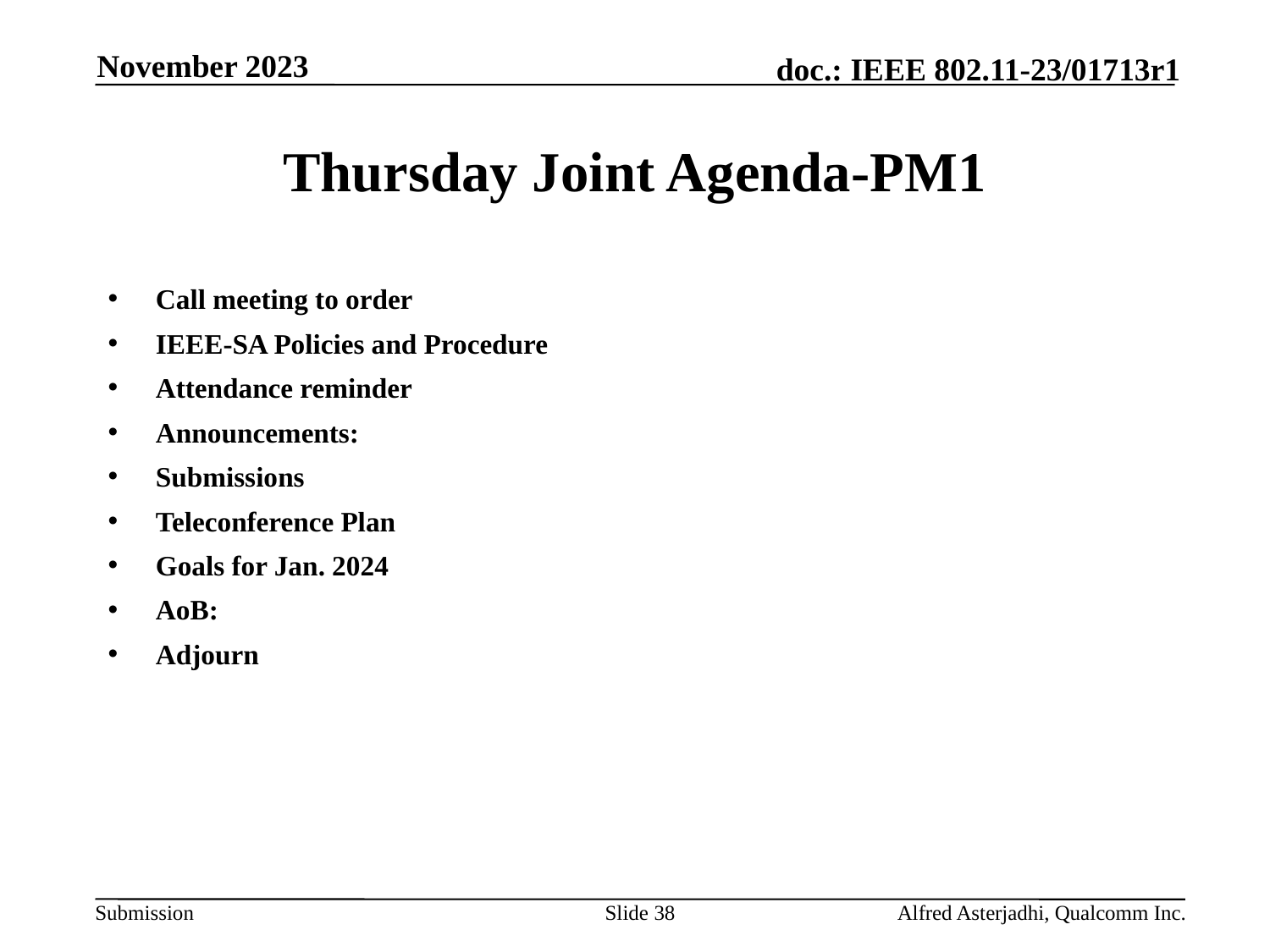

November 2023
# Thursday Joint Agenda-PM1
Call meeting to order
IEEE-SA Policies and Procedure
Attendance reminder
Announcements:
Submissions
Teleconference Plan
Goals for Jan. 2024
AoB:
Adjourn
Slide 38
Alfred Asterjadhi, Qualcomm Inc.